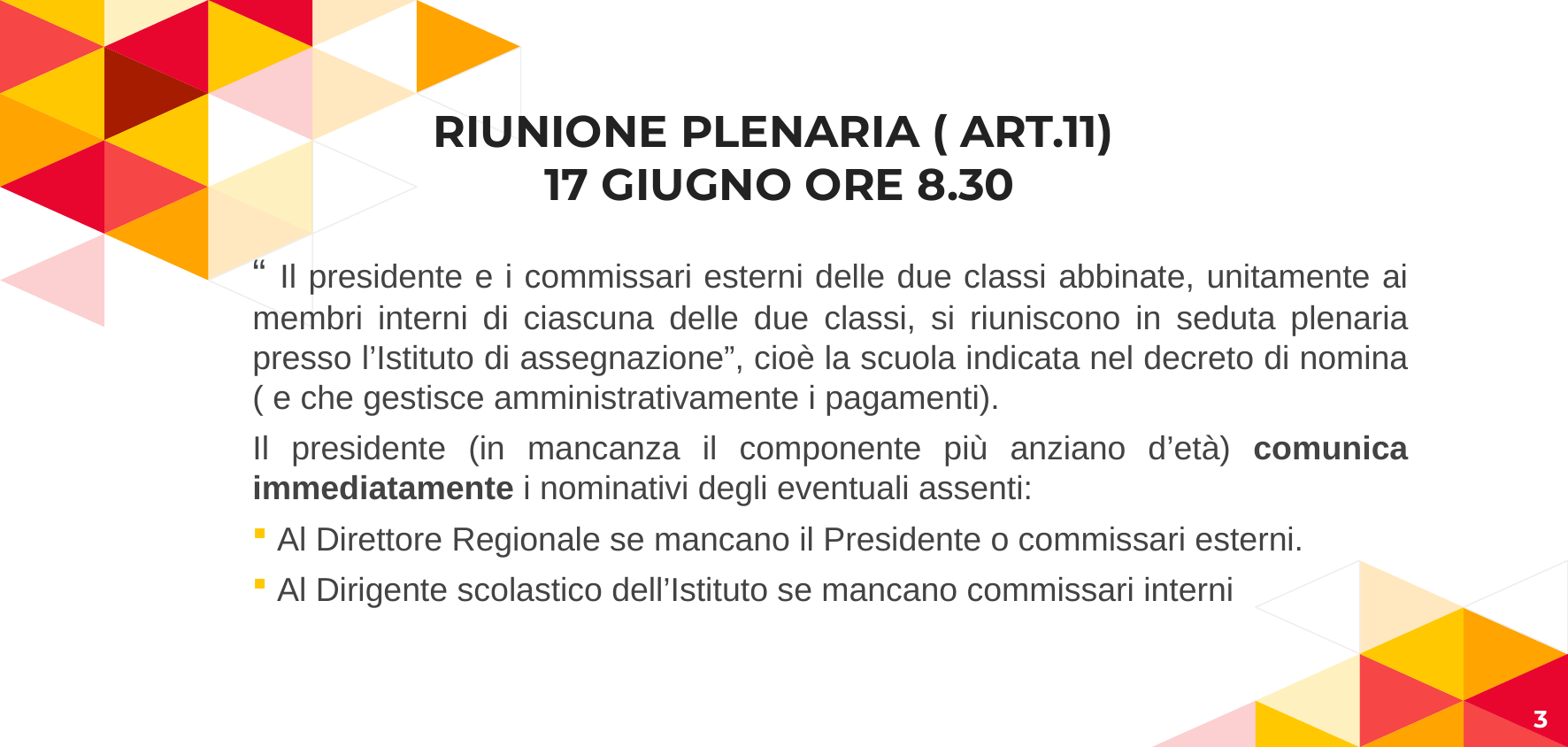

# RIUNIONE PLENARIA ( ART.11) 17 GIUGNO ORE 8.30
“ Il presidente e i commissari esterni delle due classi abbinate, unitamente ai membri interni di ciascuna delle due classi, si riuniscono in seduta plenaria presso l’Istituto di assegnazione”, cioè la scuola indicata nel decreto di nomina ( e che gestisce amministrativamente i pagamenti).
Il presidente (in mancanza il componente più anziano d’età) comunica immediatamente i nominativi degli eventuali assenti:
 Al Direttore Regionale se mancano il Presidente o commissari esterni.
 Al Dirigente scolastico dell’Istituto se mancano commissari interni

3